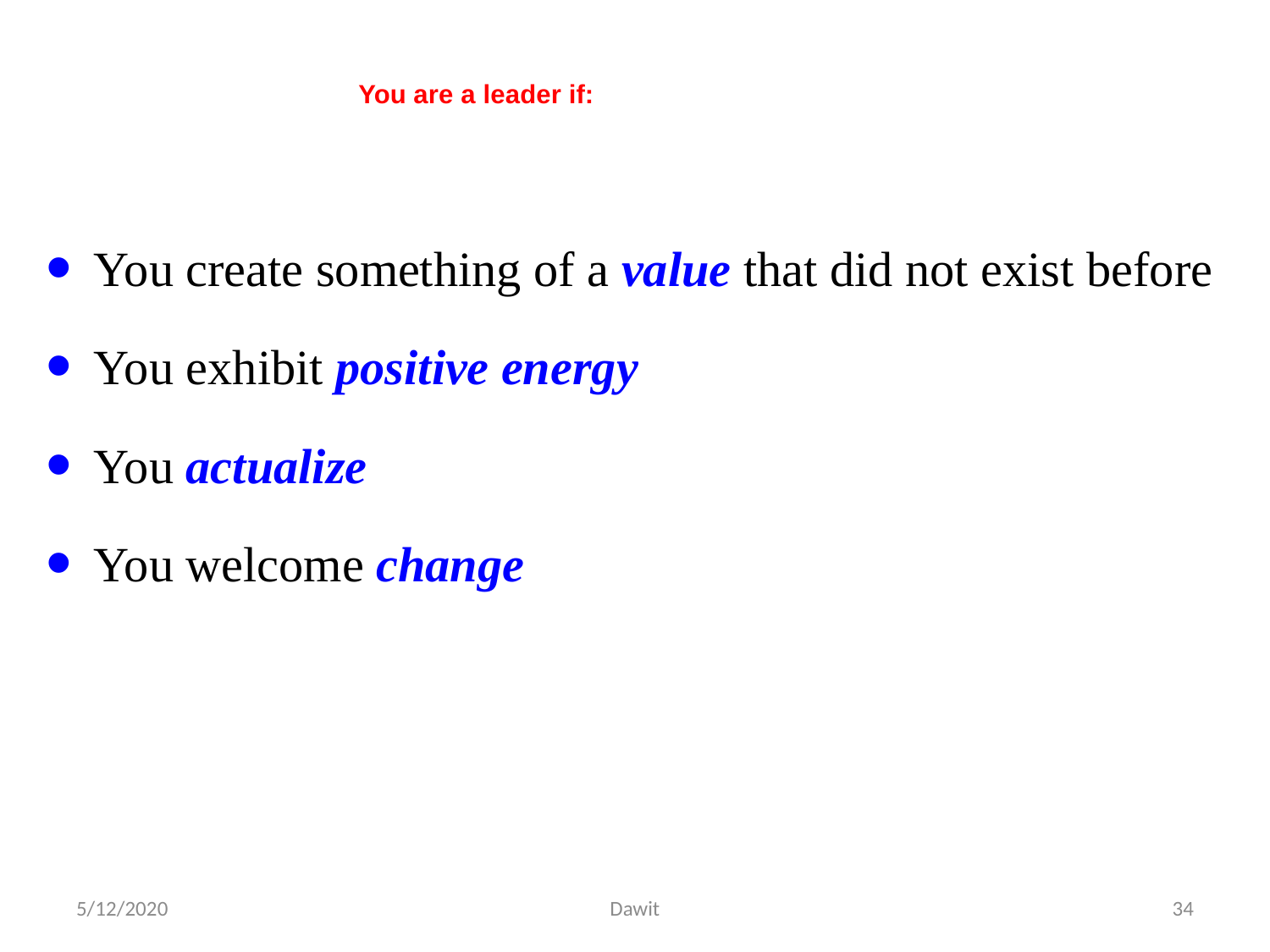

# You are a leader if:
You create something of a value that did not exist before
You exhibit positive energy
You actualize
You welcome change
5/12/2020
Dawit
34